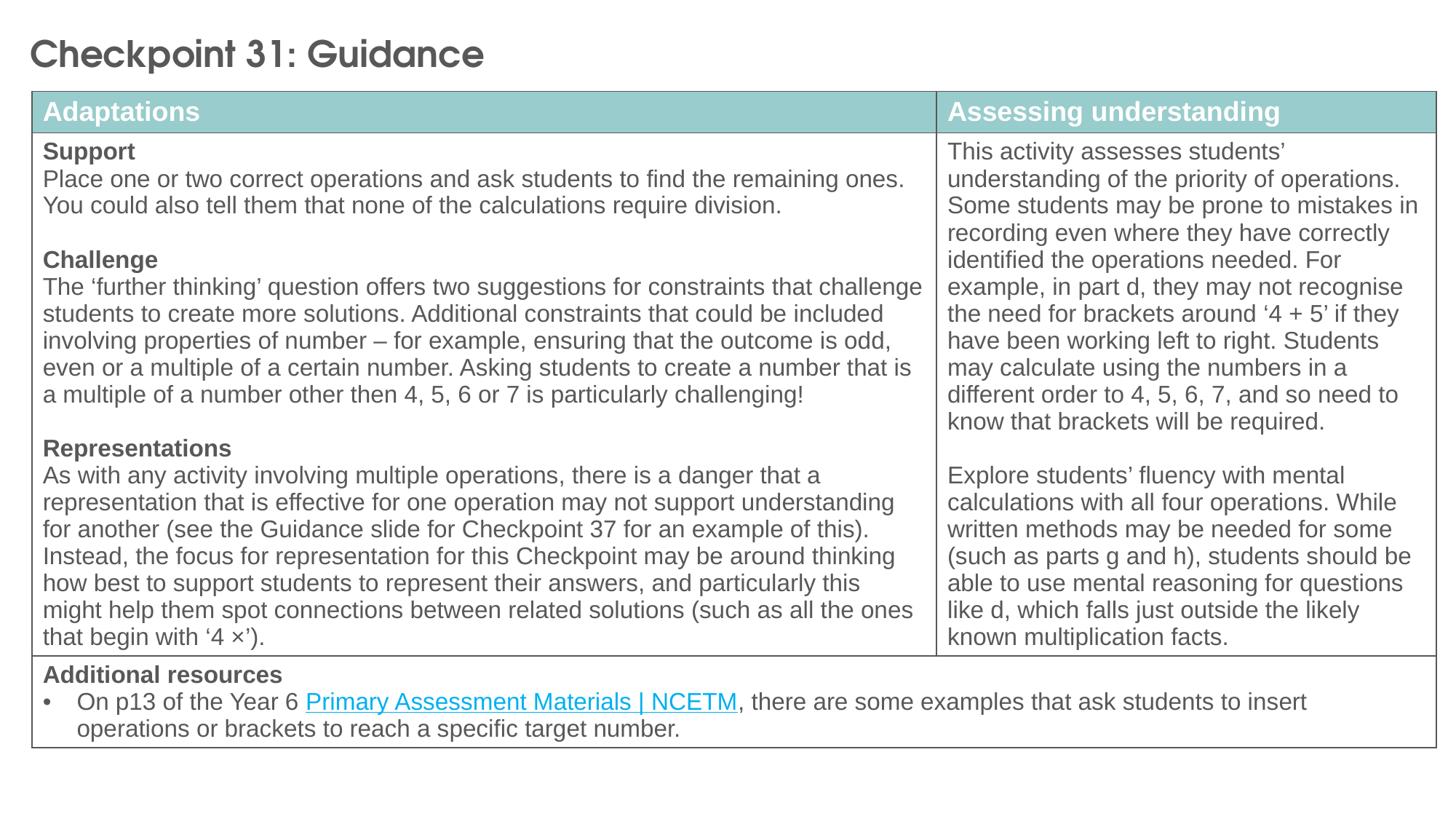

Checkpoint 31: Guidance
| Adaptations | Assessing understanding |
| --- | --- |
| Support Place one or two correct operations and ask students to find the remaining ones. You could also tell them that none of the calculations require division. Challenge The ‘further thinking’ question offers two suggestions for constraints that challenge students to create more solutions. Additional constraints that could be included involving properties of number – for example, ensuring that the outcome is odd, even or a multiple of a certain number. Asking students to create a number that is a multiple of a number other then 4, 5, 6 or 7 is particularly challenging! Representations As with any activity involving multiple operations, there is a danger that a representation that is effective for one operation may not support understanding for another (see the Guidance slide for Checkpoint 37 for an example of this). Instead, the focus for representation for this Checkpoint may be around thinking how best to support students to represent their answers, and particularly this might help them spot connections between related solutions (such as all the ones that begin with ‘4 ×’). | This activity assesses students’ understanding of the priority of operations. Some students may be prone to mistakes in recording even where they have correctly identified the operations needed. For example, in part d, they may not recognise the need for brackets around ‘4 + 5’ if they have been working left to right. Students may calculate using the numbers in a different order to 4, 5, 6, 7, and so need to know that brackets will be required. Explore students’ fluency with mental calculations with all four operations. While written methods may be needed for some (such as parts g and h), students should be able to use mental reasoning for questions like d, which falls just outside the likely known multiplication facts. |
| Additional resources On p13 of the Year 6 Primary Assessment Materials | NCETM, there are some examples that ask students to insert operations or brackets to reach a specific target number. |  |